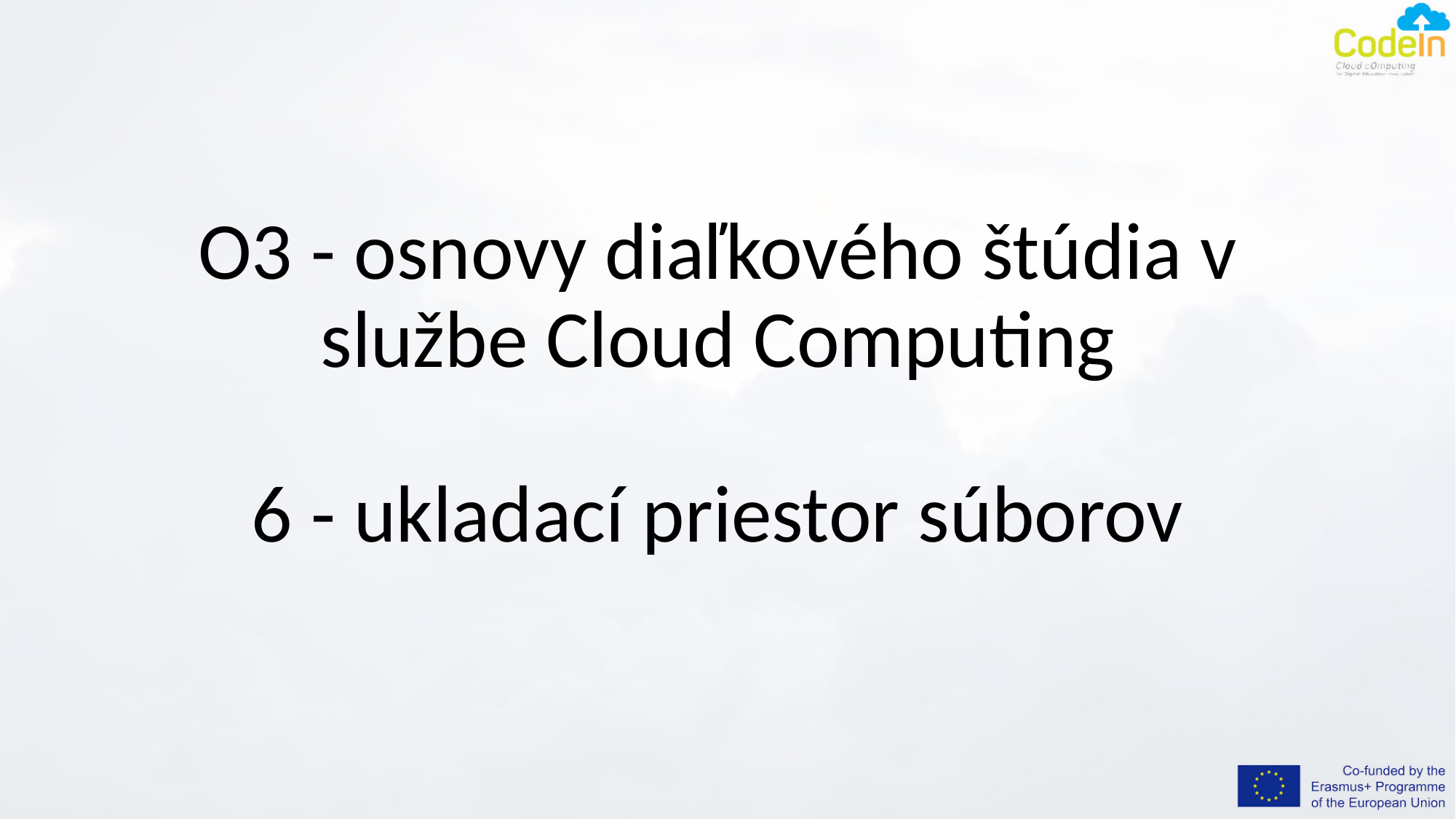

# O3 - osnovy diaľkového štúdia v službe Cloud Computing 6 - ukladací priestor súborov